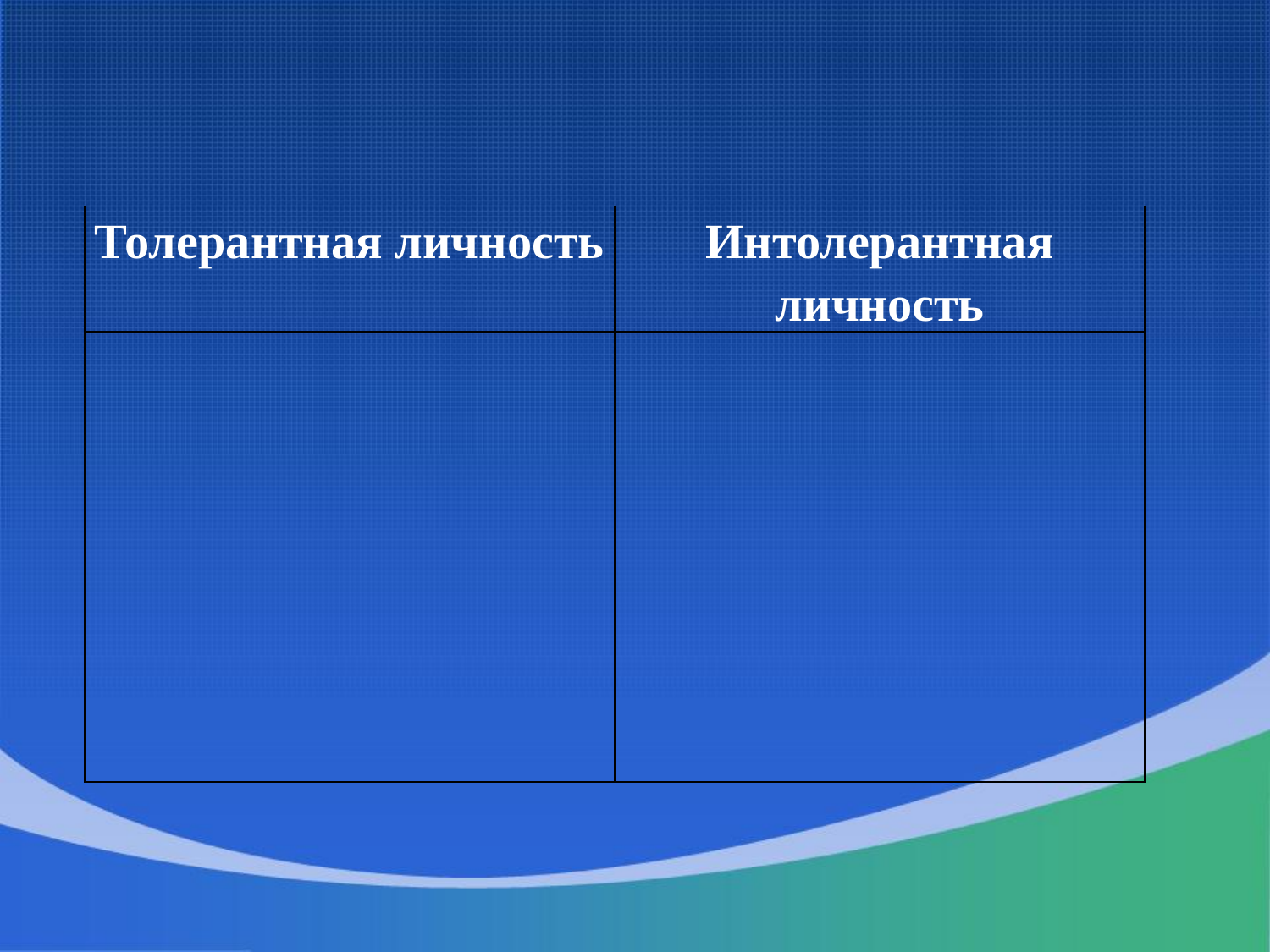

#

| Толерантная личность | Интолерантная личность |
| --- | --- |
|  |  |